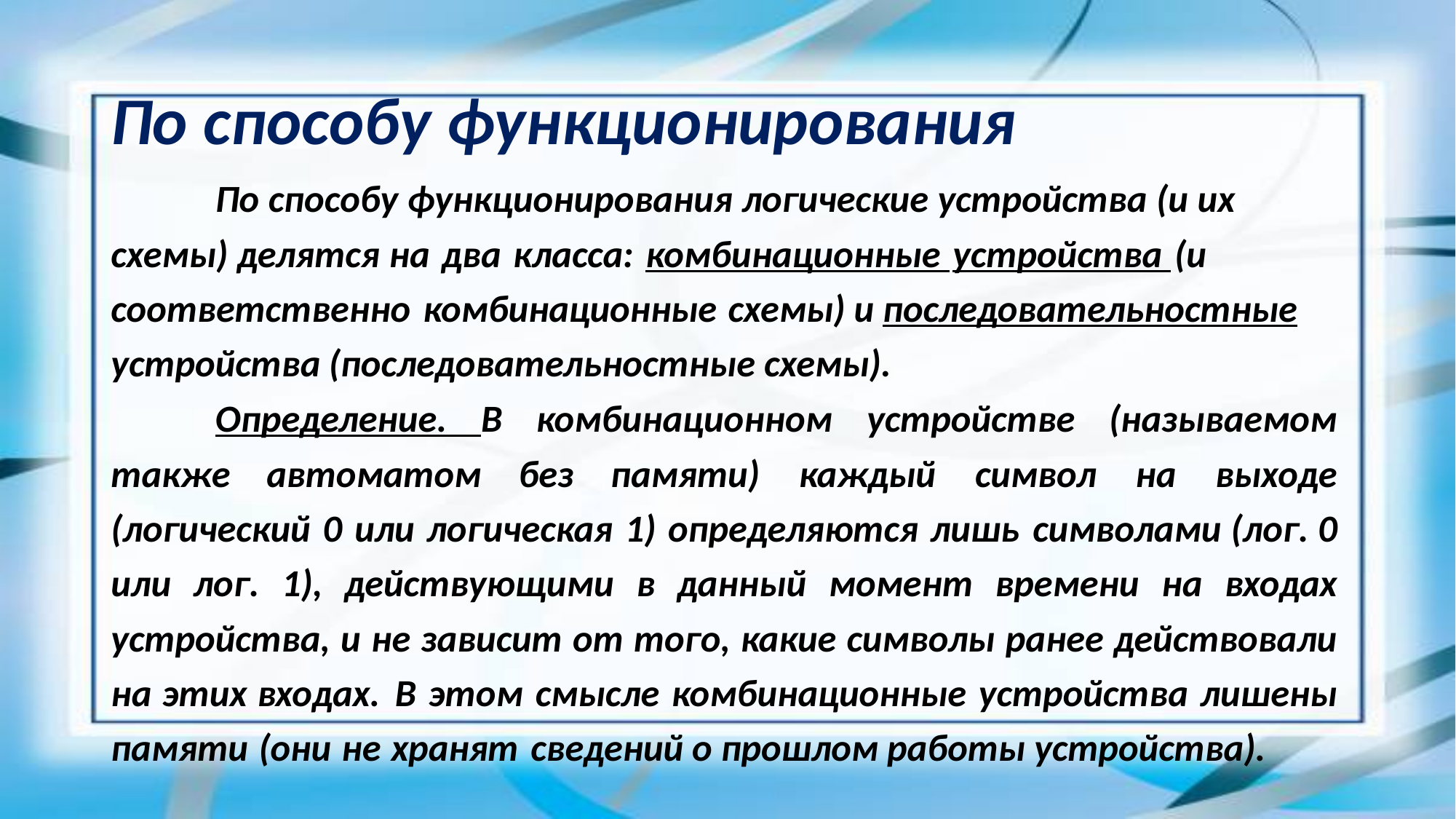

# По способу функционирования
По способу функционирования логические устройства (и их схемы) делятся на два класса: комбинационные устройства (и соответственно комбинационные схемы) и последовательностные устройства (последовательностные схемы).
Определение. В комбинационном устройстве (называемом также автоматом без памяти) каждый символ на выходе (логический 0 или логическая 1) определяются лишь символами (лог. 0 или лог. 1), действующими в данный момент времени на входах устройства, и не зависит от того, какие символы ранее действовали на этих входах. В этом смысле комбинационные устройства лишены памяти (они не хранят сведений о прошлом работы устройства).